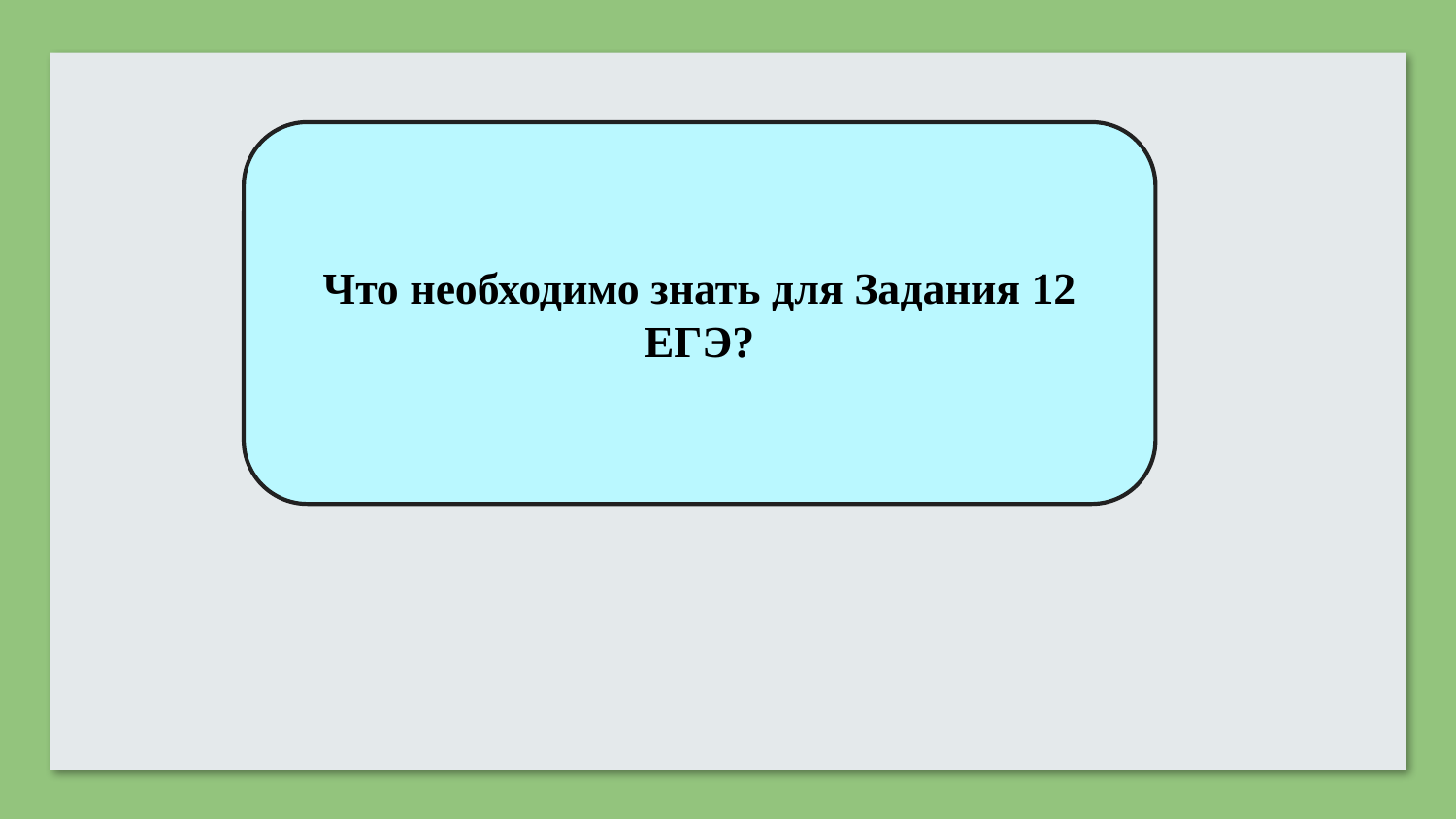

Что необходимо знать для Задания 12 ЕГЭ?